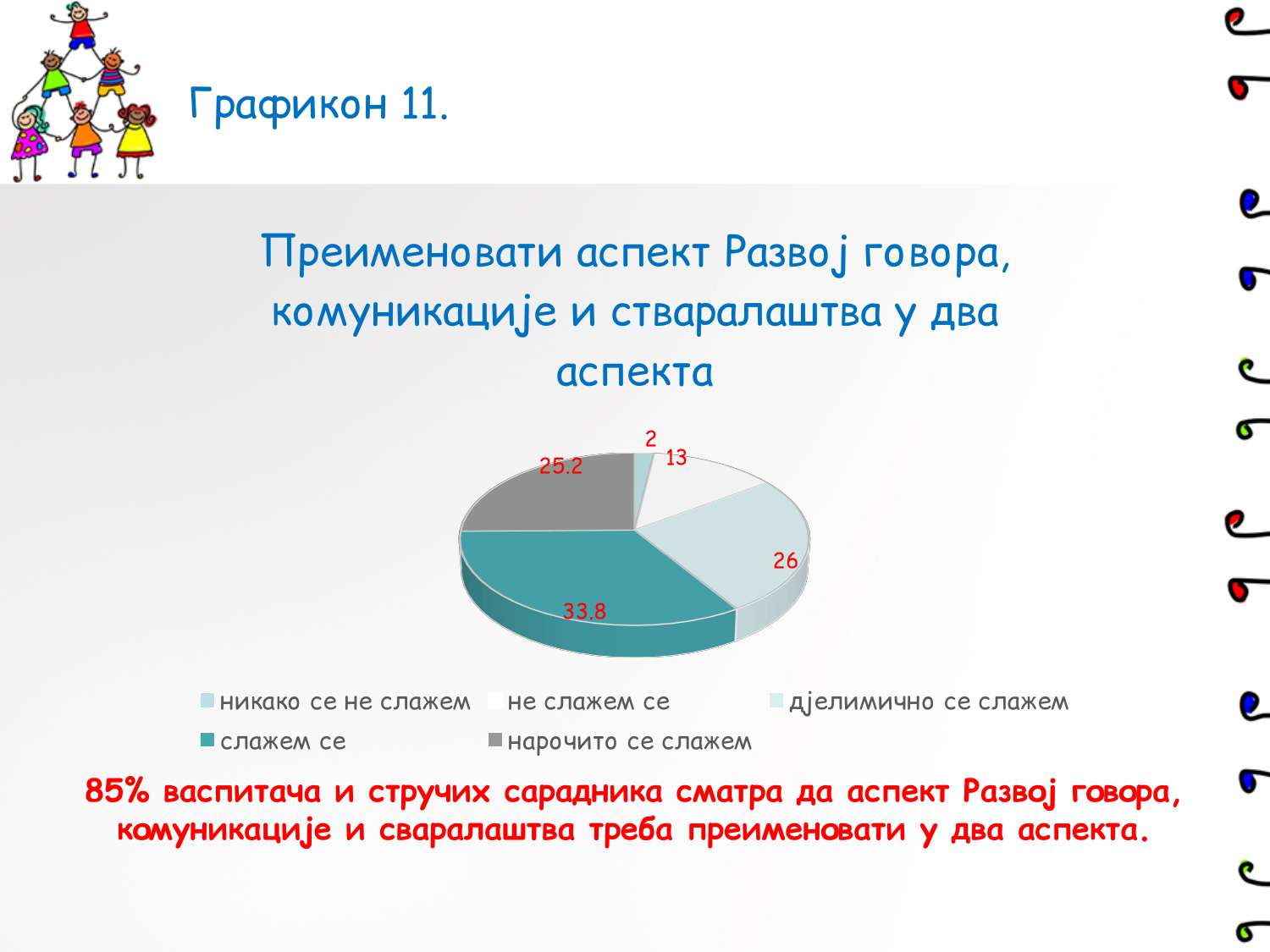

# Графикон 11.

[unsupported chart]

85% васпитача и стручих сарадника сматра да аспект Развој говора, комуникације и сваралаштва треба преименовати у два аспекта.